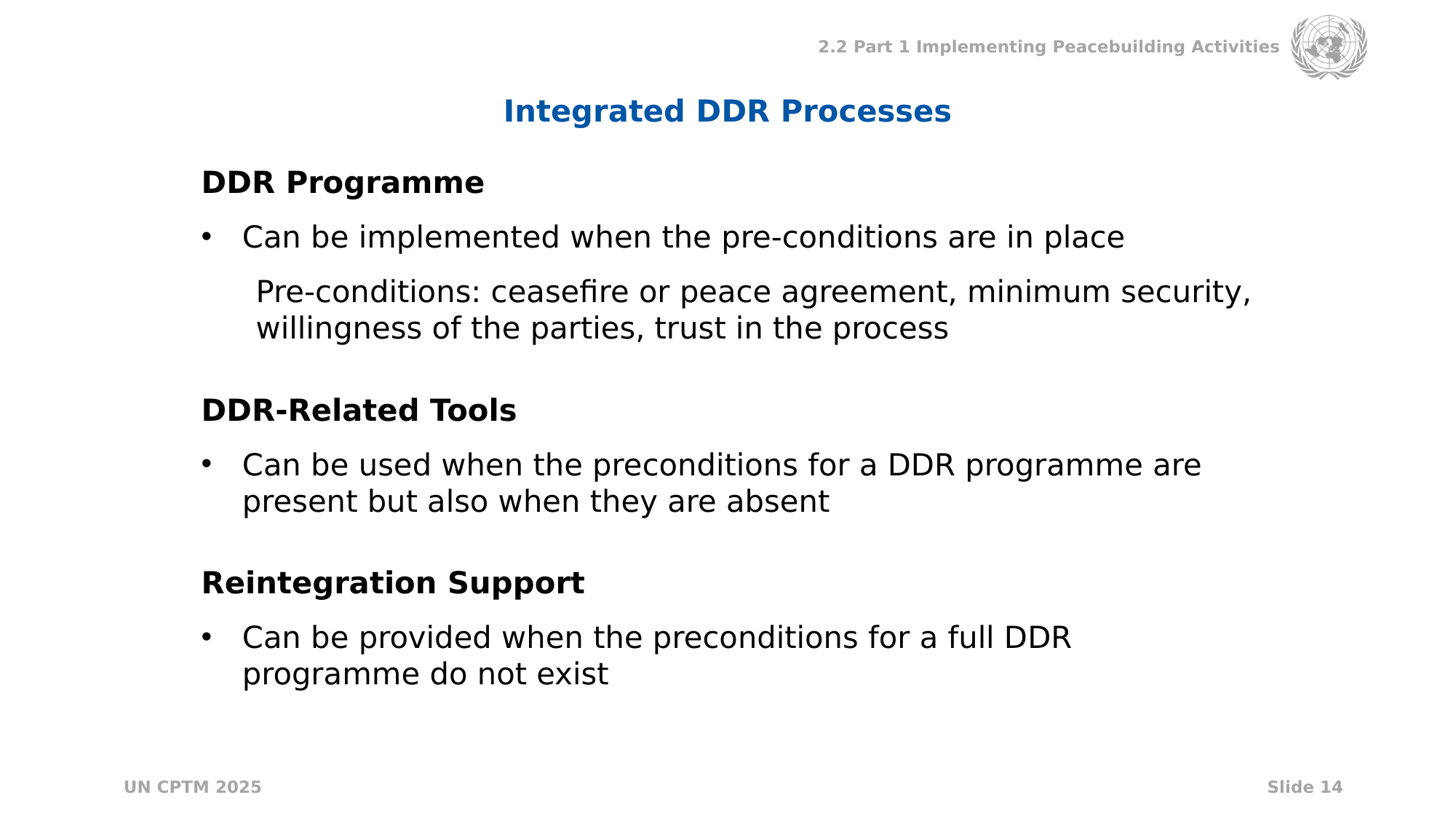

Integrated DDR Processes
DDR Programme
Can be implemented when the pre-conditions are in place
Pre-conditions: ceasefire or peace agreement, minimum security, willingness of the parties, trust in the process

DDR-Related Tools
Can be used when the preconditions for a DDR programme are present but also when they are absent

Reintegration Support
Can be provided when the preconditions for a full DDR programme do not exist